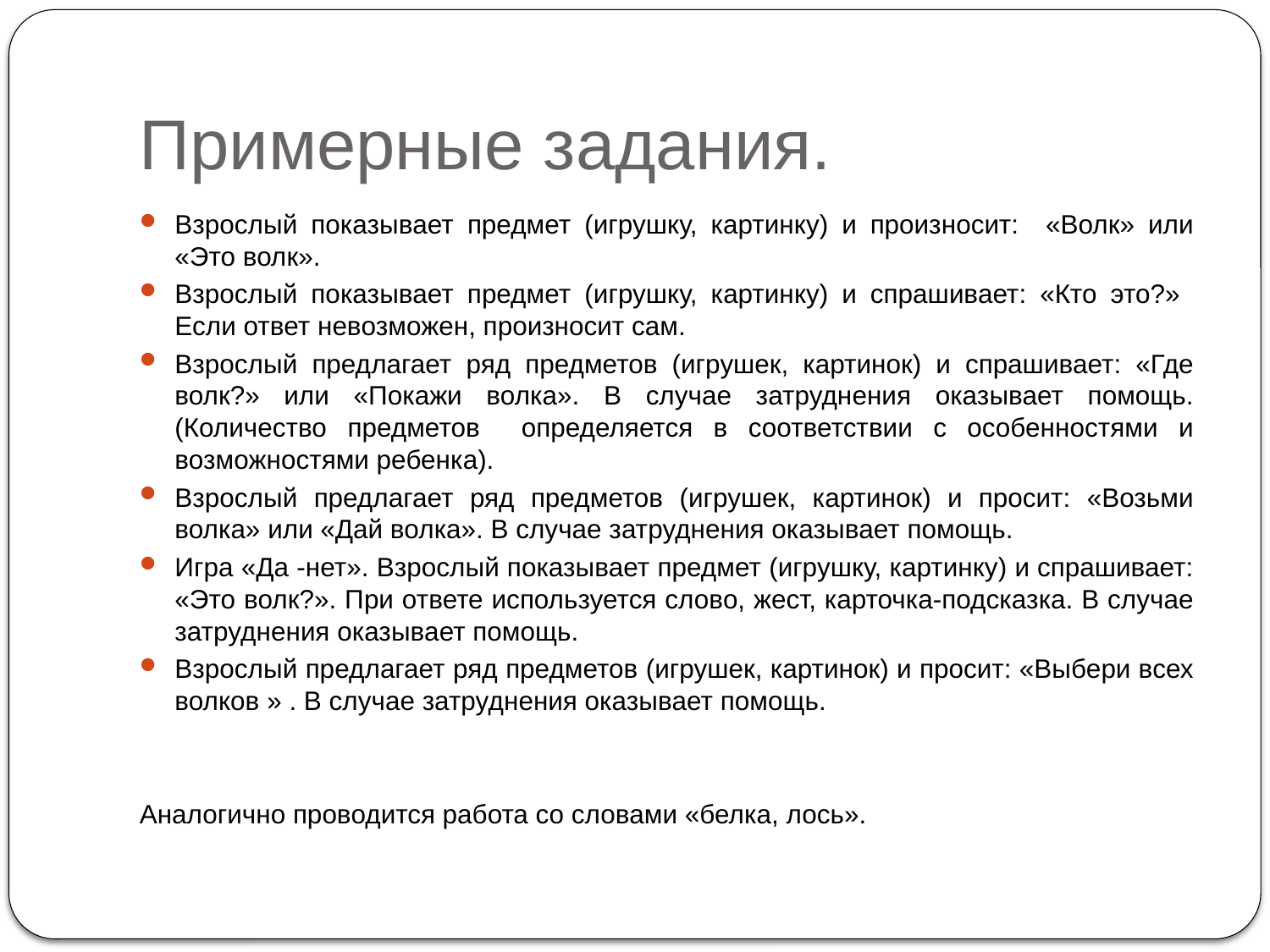

# Примерные задания.
Взрослый показывает предмет (игрушку, картинку) и произносит:  «Волк» или «Это волк».
Взрослый показывает предмет (игрушку, картинку) и спрашивает: «Кто это?»  Если ответ невозможен, произносит сам.
Взрослый предлагает ряд предметов (игрушек, картинок) и спрашивает: «Где волк?» или «Покажи волка». В случае затруднения оказывает помощь. (Количество предметов  определяется в соответствии с особенностями и возможностями ребенка).
Взрослый предлагает ряд предметов (игрушек, картинок) и просит: «Возьми волка» или «Дай волка». В случае затруднения оказывает помощь.
Игра «Да -нет». Взрослый показывает предмет (игрушку, картинку) и спрашивает: «Это волк?». При ответе используется слово, жест, карточка-подсказка. В случае затруднения оказывает помощь.
Взрослый предлагает ряд предметов (игрушек, картинок) и просит: «Выбери всех волков » . В случае затруднения оказывает помощь.

Аналогично проводится работа со словами «белка, лось».